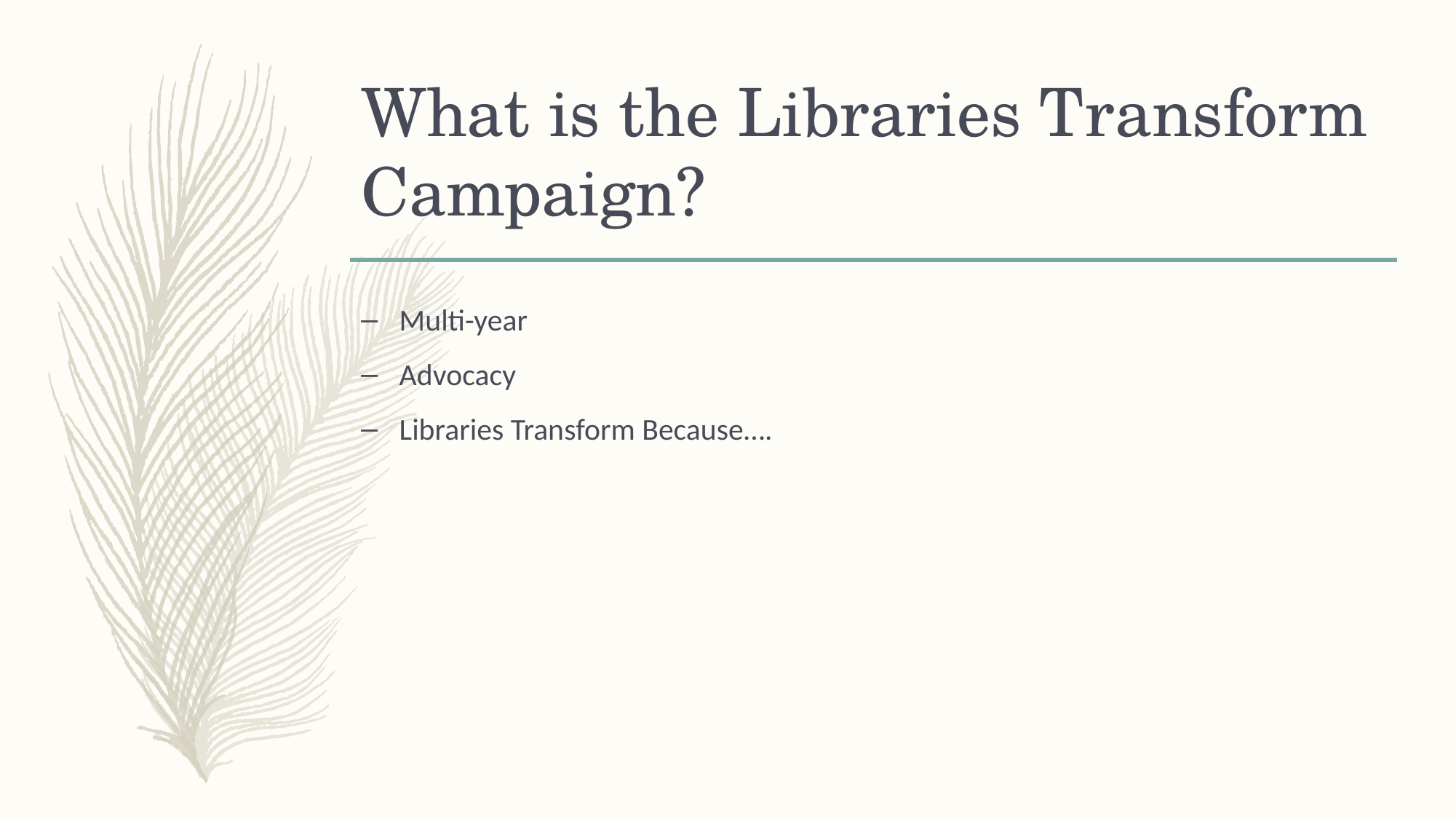

# What is the Libraries Transform Campaign?
Multi-year
Advocacy
Libraries Transform Because….